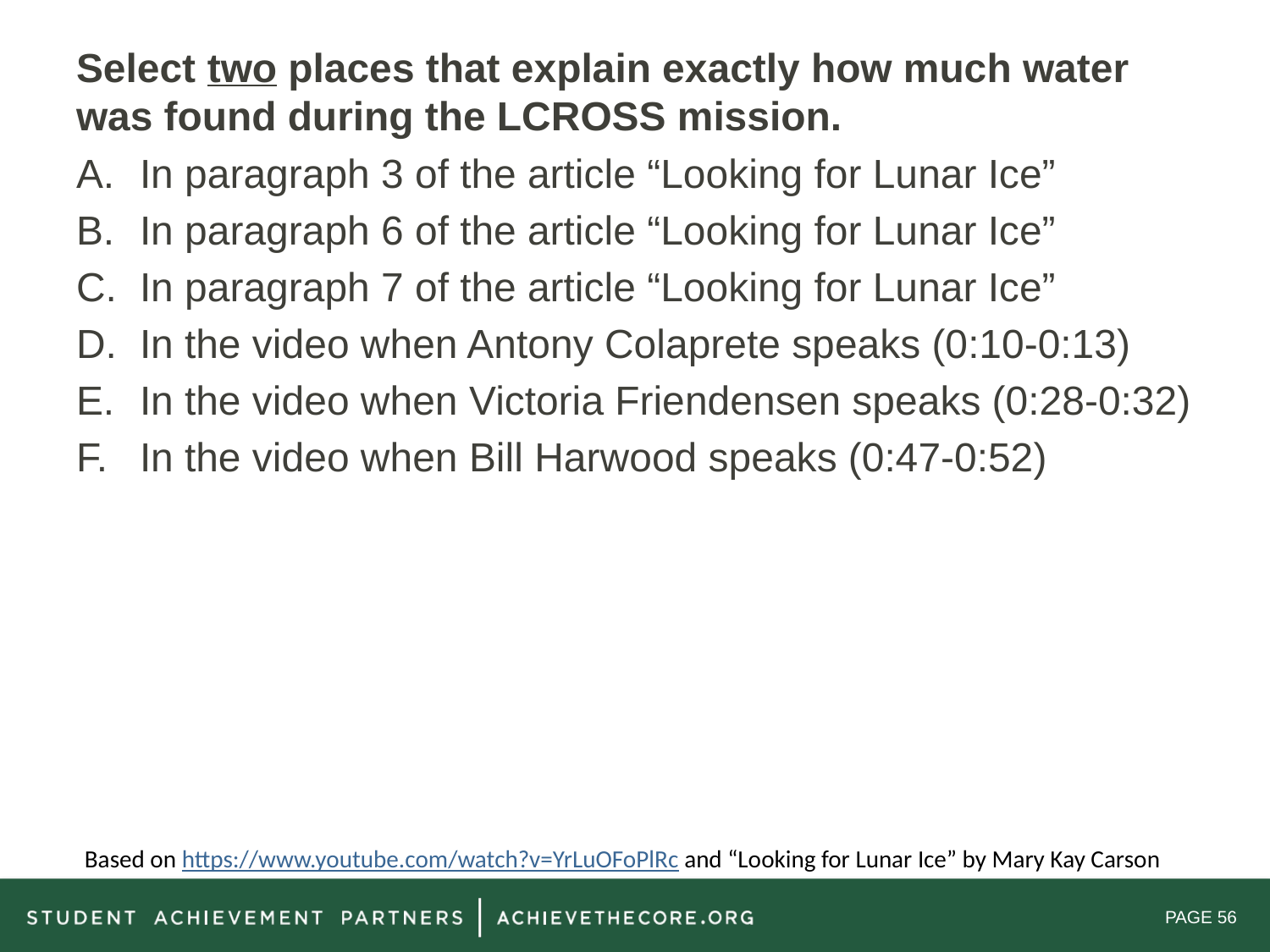

Select two places that explain exactly how much water was found during the LCROSS mission.
In paragraph 3 of the article “Looking for Lunar Ice”
In paragraph 6 of the article “Looking for Lunar Ice”
In paragraph 7 of the article “Looking for Lunar Ice”
In the video when Antony Colaprete speaks (0:10-0:13)
In the video when Victoria Friendensen speaks (0:28-0:32)
In the video when Bill Harwood speaks (0:47-0:52)

Based on https://www.youtube.com/watch?v=YrLuOFoPlRc and “Looking for Lunar Ice” by Mary Kay Carson